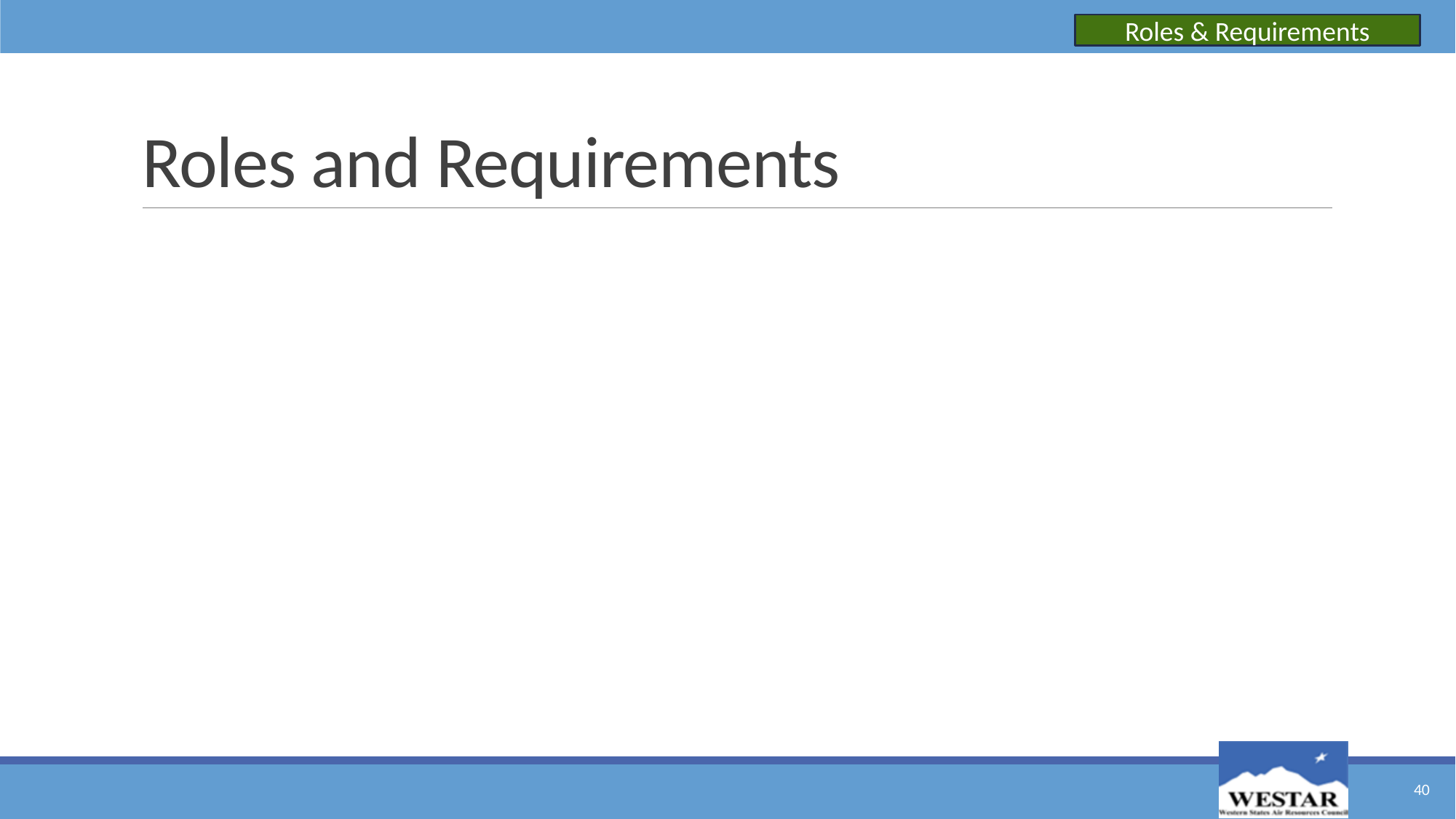

Roles & Requirements
# Roles and Requirements
40